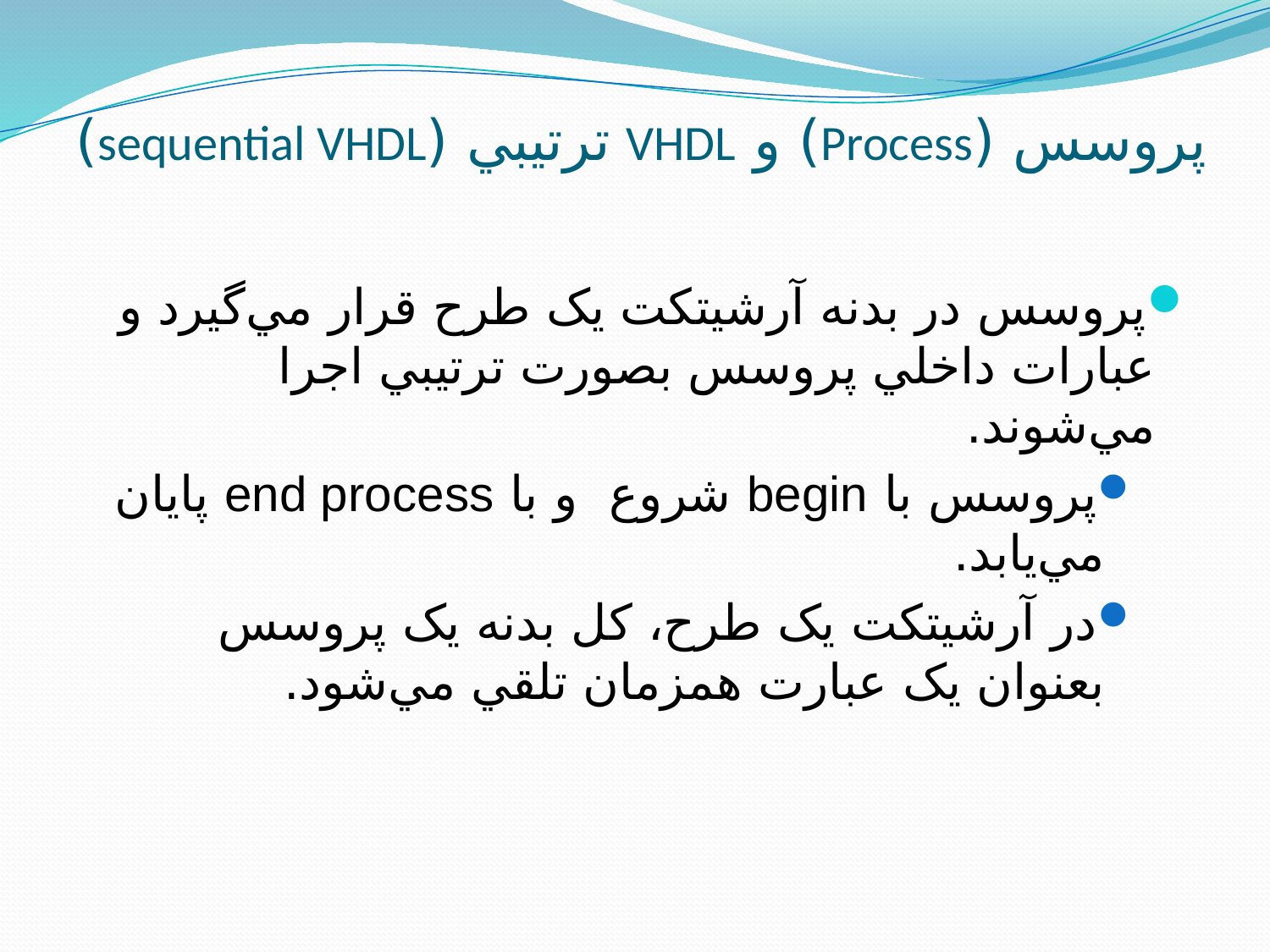

# پروسس (Process) و VHDL ترتيبي (sequential VHDL)
پروسس در بدنه آرشيتکت يک طرح قرار مي‌گيرد و عبارات داخلي پروسس بصورت ترتيبي اجرا مي‌شوند.
پروسس با begin شروع  و با end process پايان مي‌يابد.
در آرشيتکت يک طرح، کل بدنه يک پروسس بعنوان يک عبارت همزمان تلقي مي‌شود.